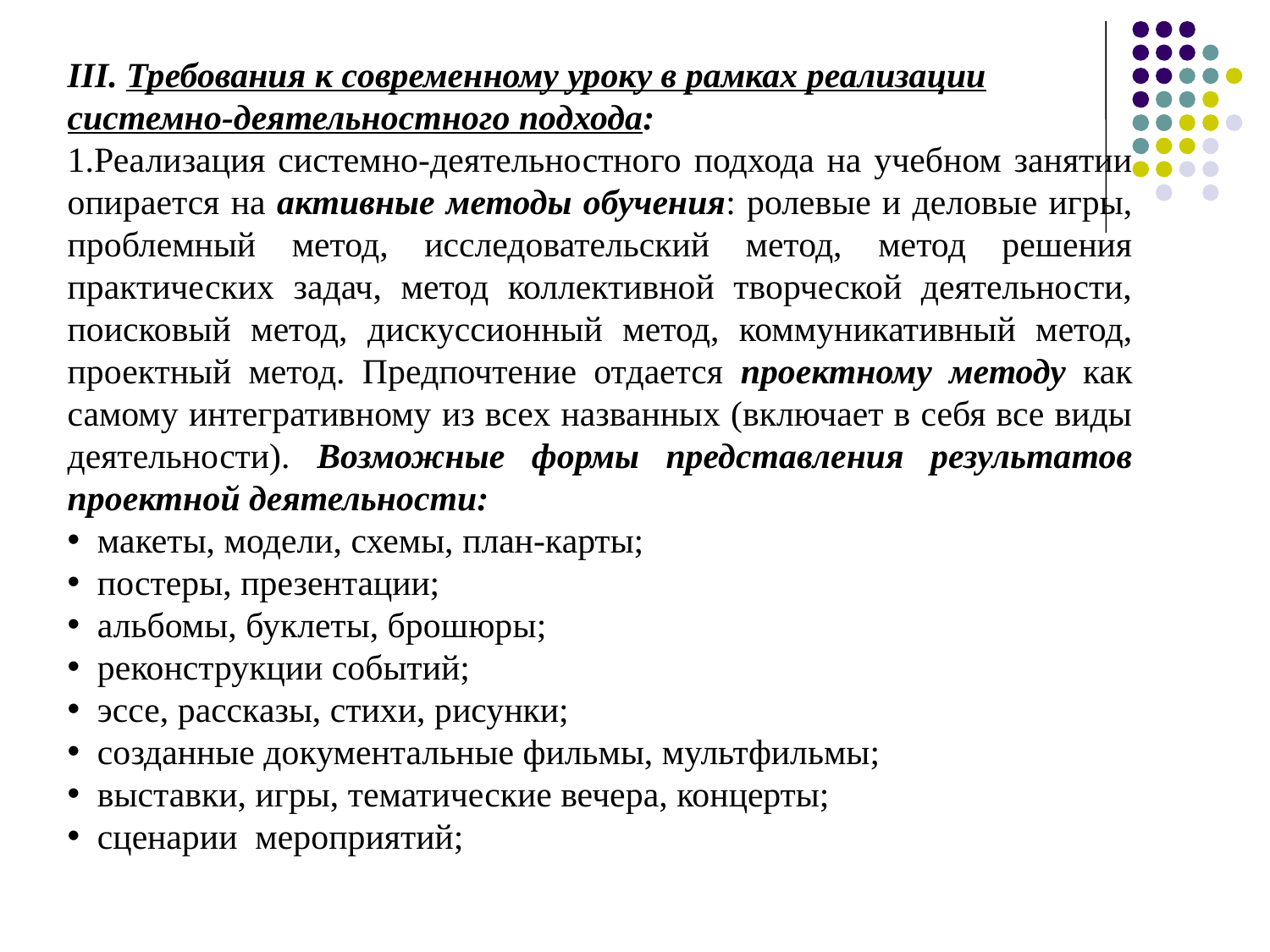

III. Требования к cовременному уроку в рамках реализации системно-деятельностного подхода:
1.Реализация системно-деятельностного подхода на учебном занятии опирается на активные методы обучения: ролевые и деловые игры, проблемный метод, исследовательский метод, метод решения практических задач, метод коллективной творческой деятельности, поисковый метод, дискуссионный метод, коммуникативный метод, проектный метод. Предпочтение отдается проектному методу как самому интегративному из всех названных (включает в себя все виды деятельности). Возможные формы представления результатов проектной деятельности:
макеты, модели, схемы, план-карты;
постеры, презентации;
альбомы, буклеты, брошюры;
реконструкции событий;
эссе, рассказы, стихи, рисунки;
созданные документальные фильмы, мультфильмы;
выставки, игры, тематические вечера, концерты;
сценарии  мероприятий;